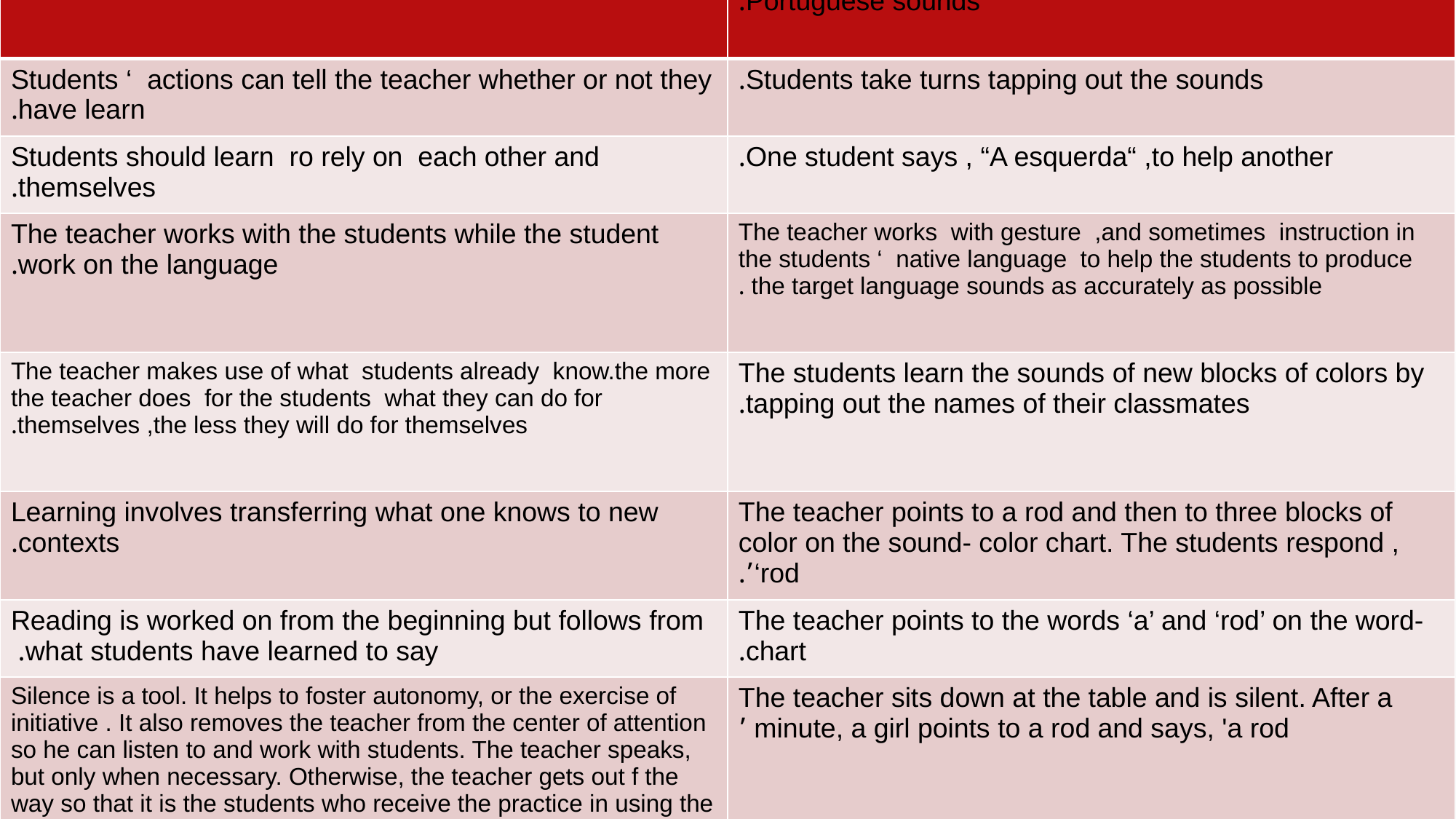

| Language is not learned by repeating after a model. Students need to develop their own inner criteria for correct ness– to trust and to be responsible for their own production in the target language. | the teacher does not model the new sounds, but rather uses gesture to show the students how to modify the Portuguese sounds. |
| --- | --- |
| Students ‘ actions can tell the teacher whether or not they have learn. | Students take turns tapping out the sounds. |
| Students should learn ro rely on each other and themselves. | One student says , “A esquerda“ ,to help another. |
| The teacher works with the students while the student work on the language. | The teacher works with gesture ,and sometimes instruction in the students ‘ native language to help the students to produce the target language sounds as accurately as possible . |
| The teacher makes use of what students already know.the more the teacher does for the students what they can do for themselves ,the less they will do for themselves. | The students learn the sounds of new blocks of colors by tapping out the names of their classmates. |
| Learning involves transferring what one knows to new contexts. | The teacher points to a rod and then to three blocks of color on the sound- color chart. The students respond , ‘rod’. |
| Reading is worked on from the beginning but follows from what students have learned to say. | The teacher points to the words ‘a’ and ‘rod’ on the word-chart. |
| Silence is a tool. It helps to foster autonomy, or the exercise of initiative . It also removes the teacher from the center of attention so he can listen to and work with students. The teacher speaks, but only when necessary. Otherwise, the teacher gets out f the way so that it is the students who receive the practice in using the language. | The teacher sits down at the table and is silent. After a minute, a girl points to a rod and says, 'a rod ’ |